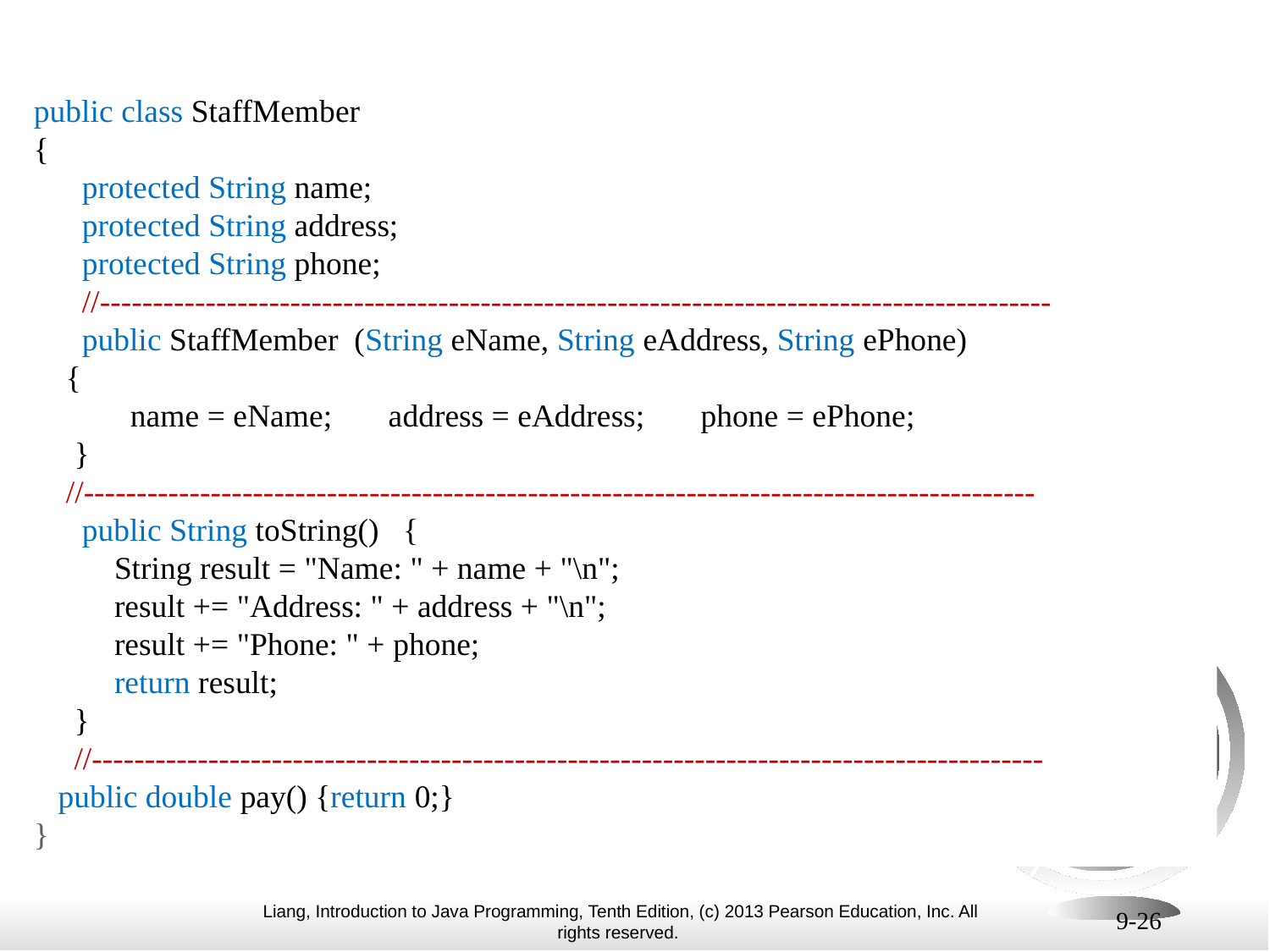

public class StaffMember
{
      protected String name;
      protected String address;
      protected String phone;
      //------------------------------------------------------------------------------------------
      public StaffMember  (String eName, String eAddress, String ePhone)
    {
            name = eName;       address = eAddress;       phone = ePhone;
     }
    //------------------------------------------------------------------------------------------
      public String toString()   {
          String result = "Name: " + name + "\n";
          result += "Address: " + address + "\n";
          result += "Phone: " + phone;
          return result;
     }
     //------------------------------------------------------------------------------------------
   public double pay() {return 0;}
}
9-26